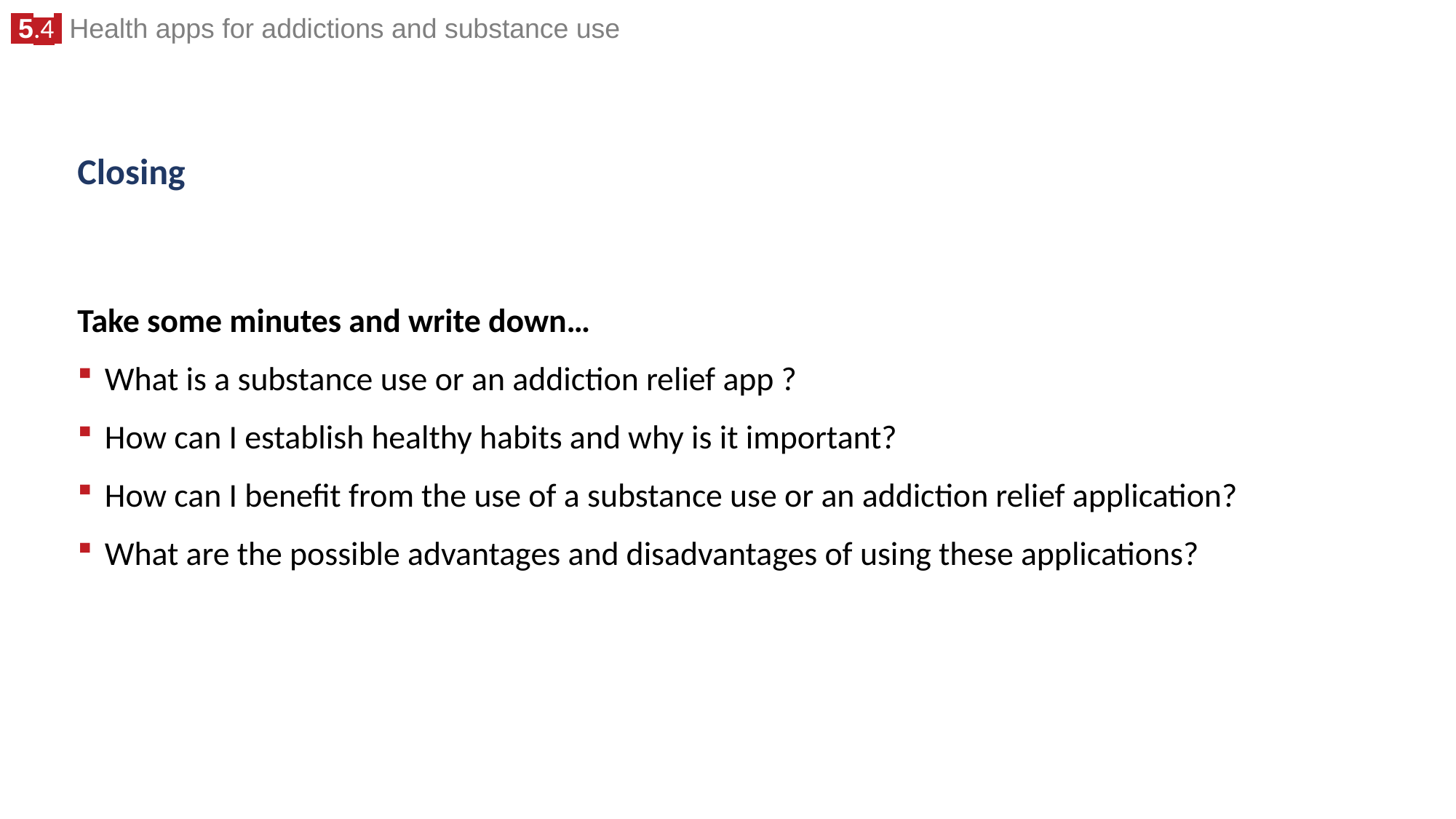

# Closing
Take some minutes and write down…
What is a substance use or an addiction relief app ?
How can I establish healthy habits and why is it important?
How can I benefit from the use of a substance use or an addiction relief application?
What are the possible advantages and disadvantages of using these applications?